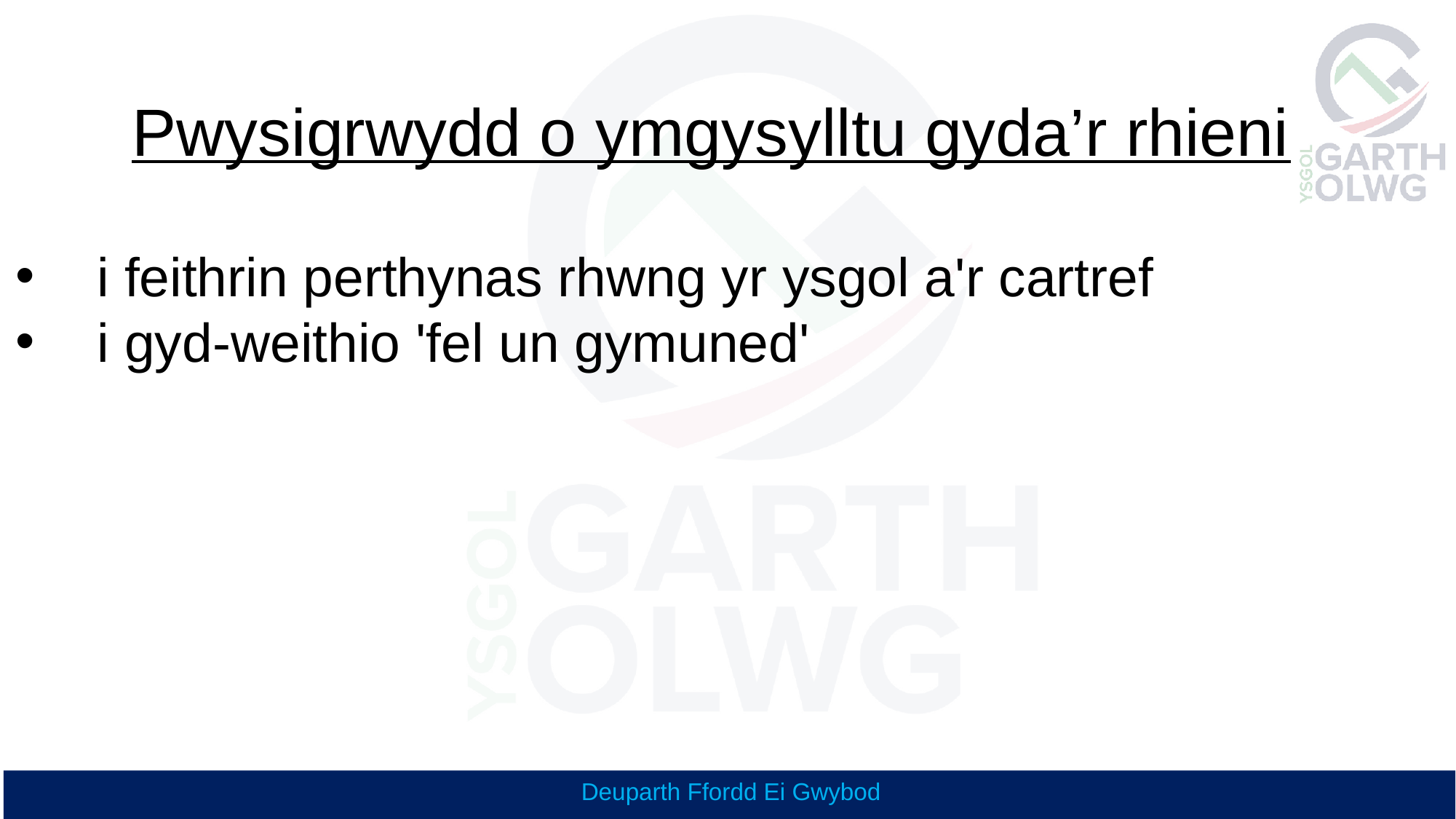

Pwysigrwydd o ymgysylltu gyda’r rhieni

i feithrin perthynas rhwng yr ysgol a'r cartref
i gyd-weithio 'fel un gymuned'